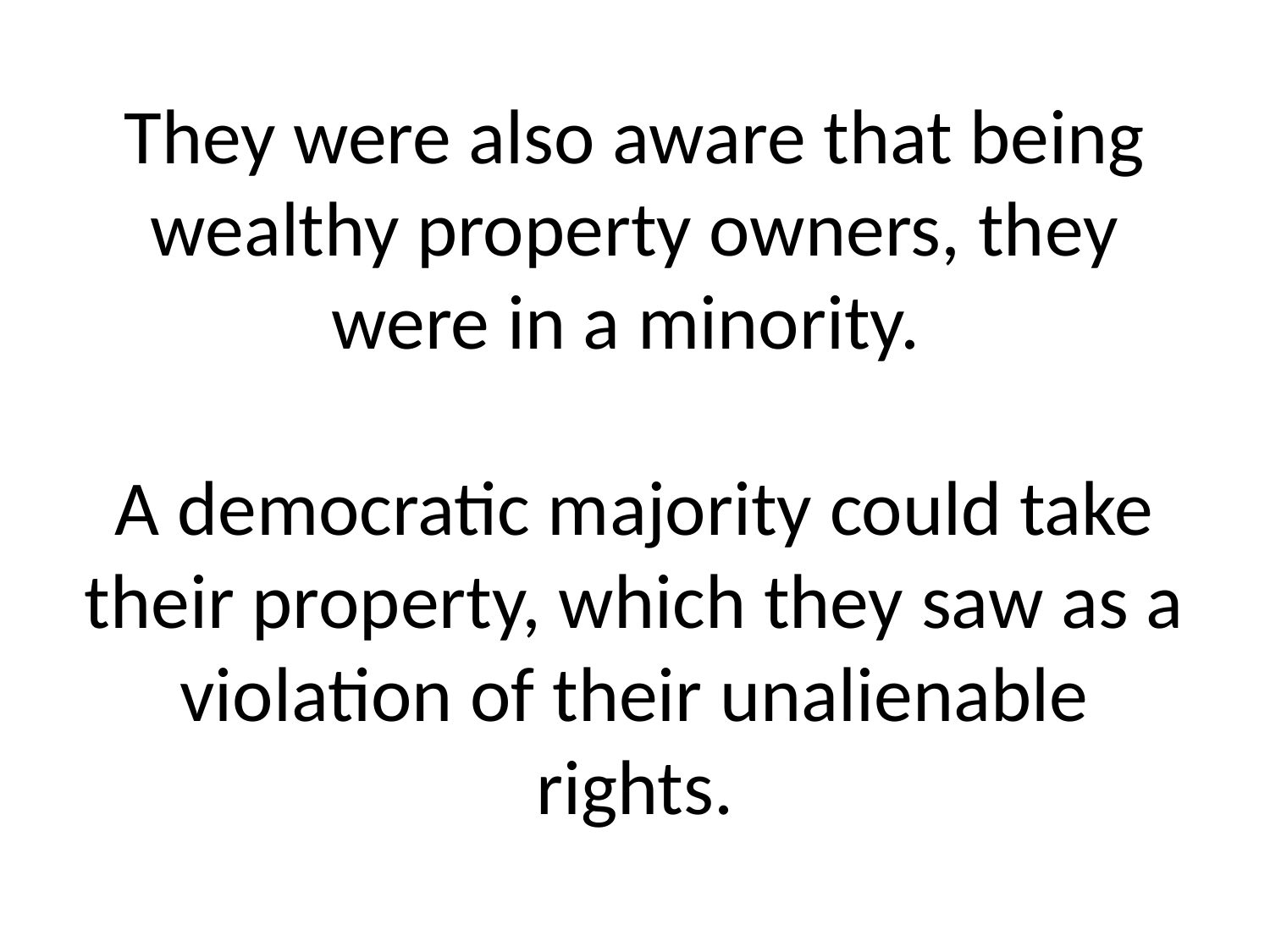

# They were also aware that being wealthy property owners, they were in a minority. A democratic majority could take their property, which they saw as a violation of their unalienable rights.